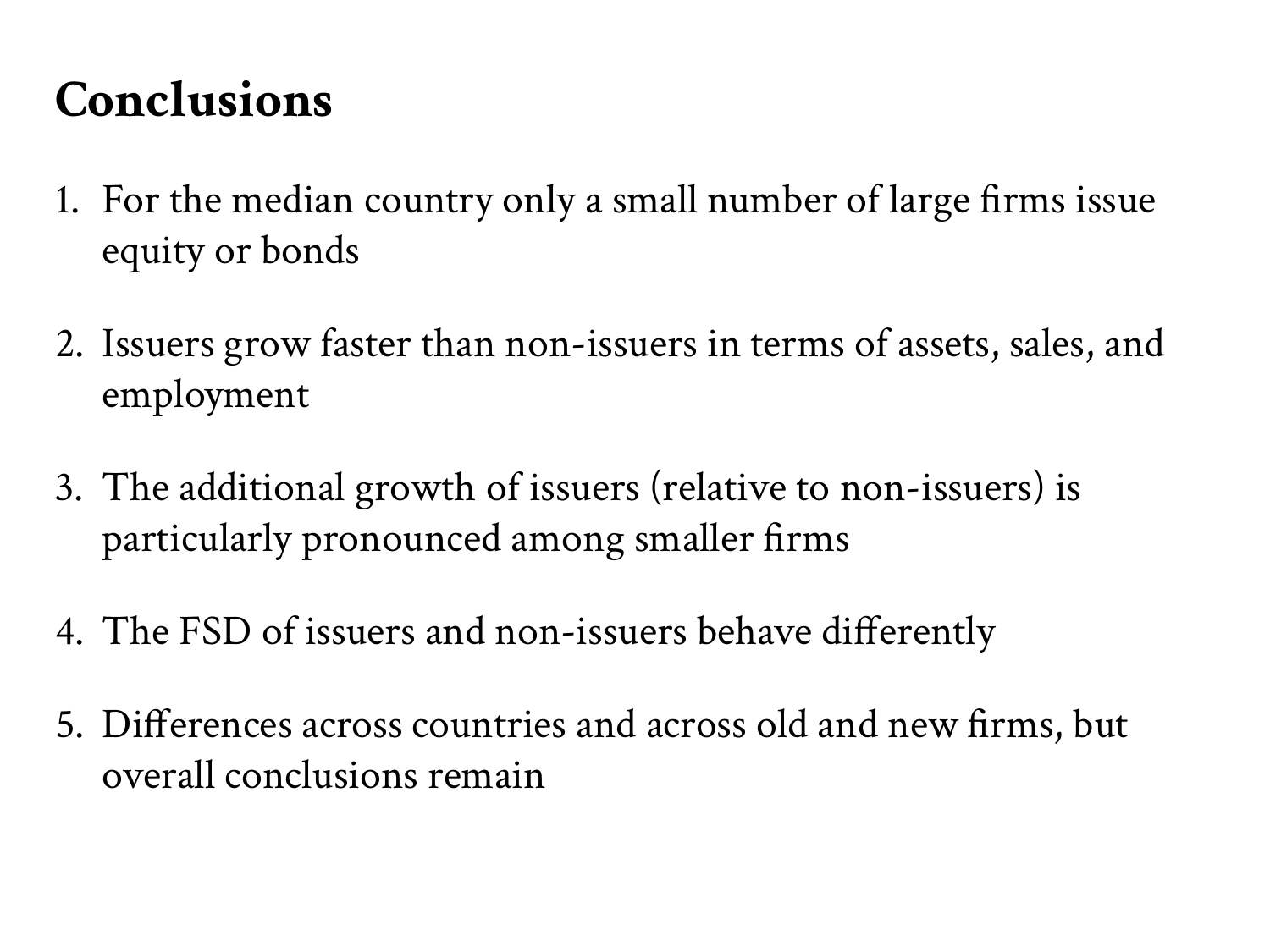

# Conclusions
For the median country only a small number of large firms issue equity or bonds
Issuers grow faster than non-issuers in terms of assets, sales, and employment
The additional growth of issuers (relative to non-issuers) is particularly pronounced among smaller firms
The FSD of issuers and non-issuers behave differently
Differences across countries and across old and new firms, but overall conclusions remain